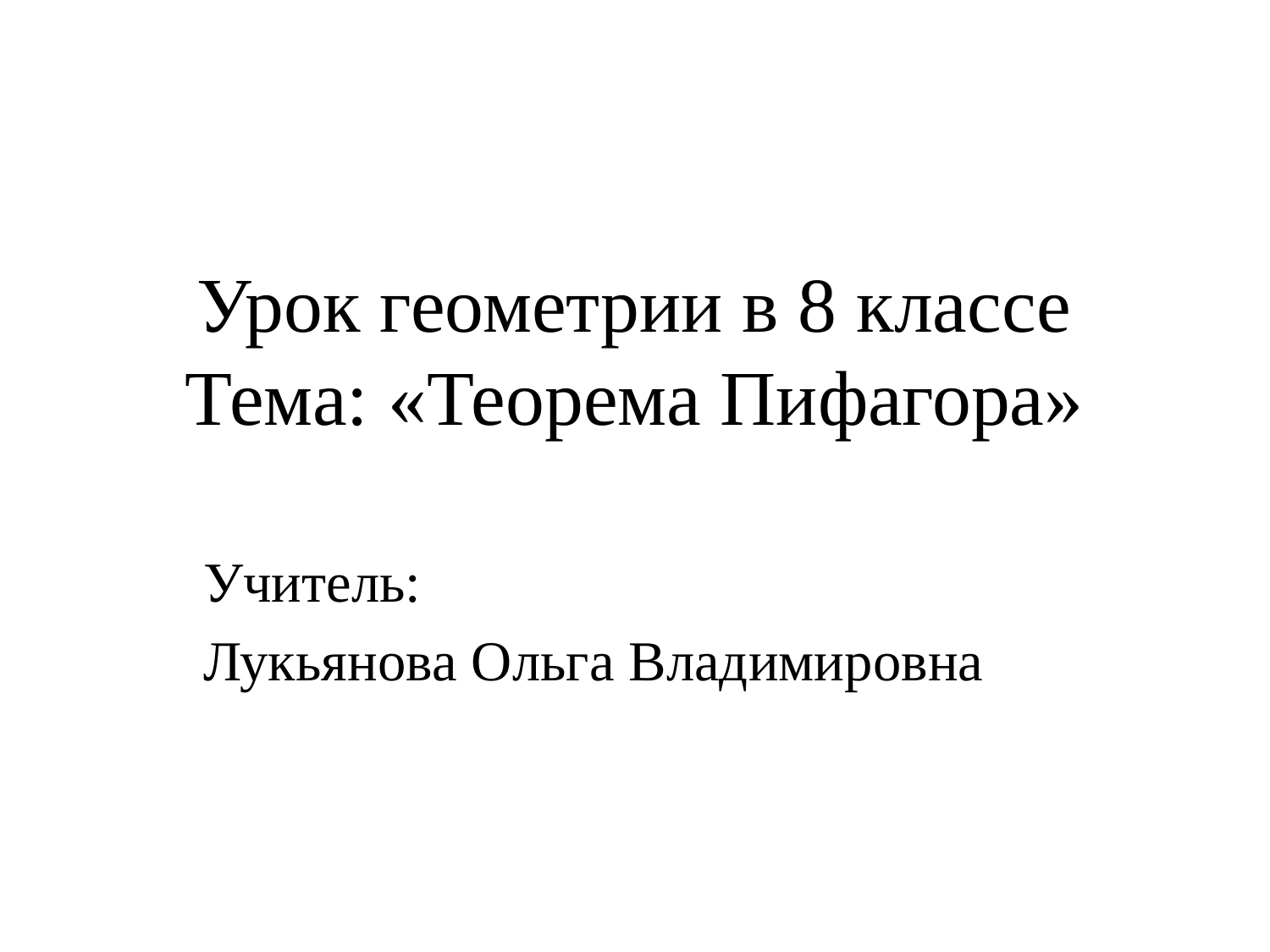

# Урок геометрии в 8 классе Тема: «Теорема Пифагора»
Учитель:
Лукьянова Ольга Владимировна